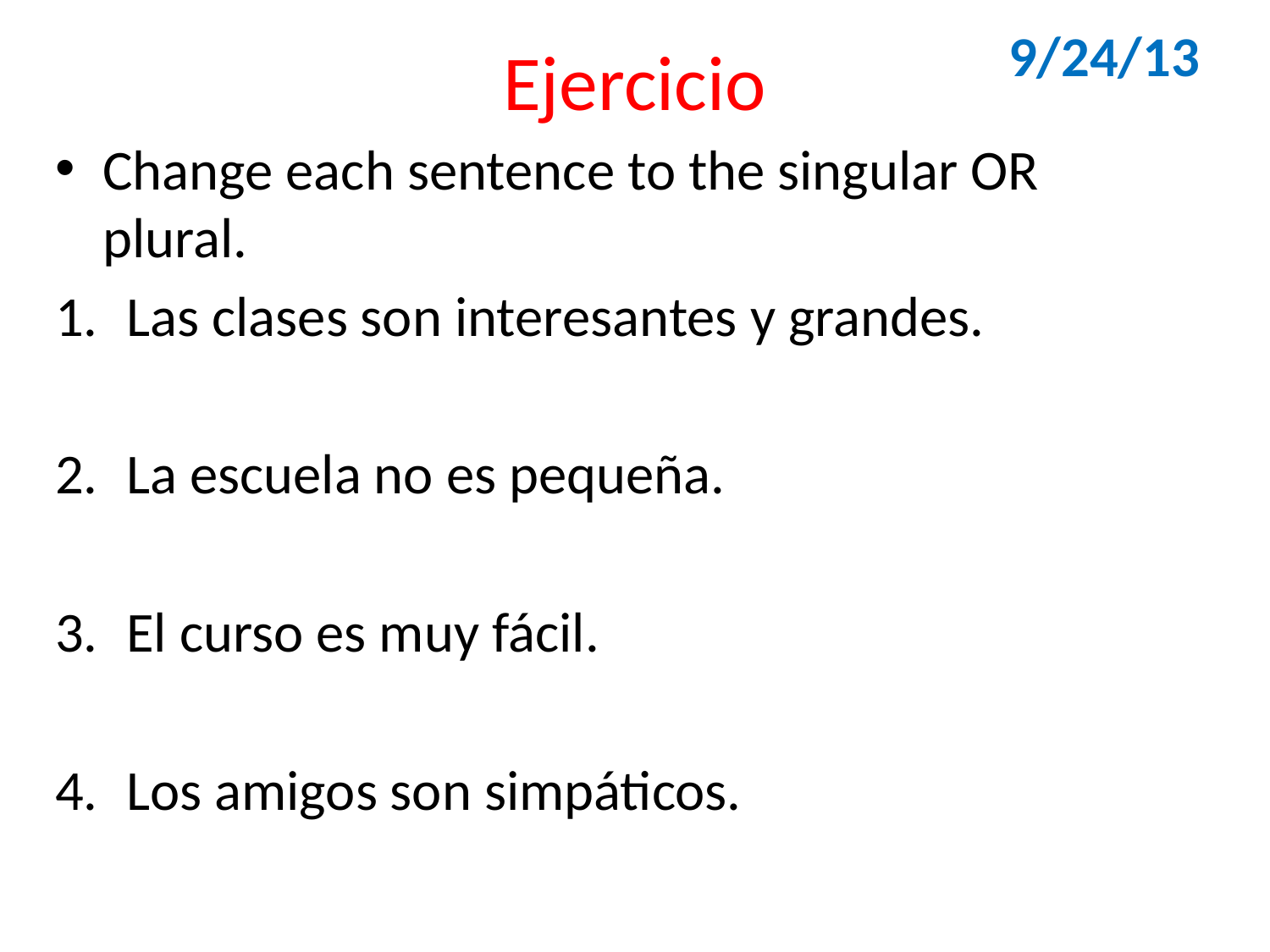

# Ejercicio
9/24/13
Change each sentence to the singular OR plural.
Las clases son interesantes y grandes.

La escuela no es pequeña.

El curso es muy fácil.

Los amigos son simpáticos.